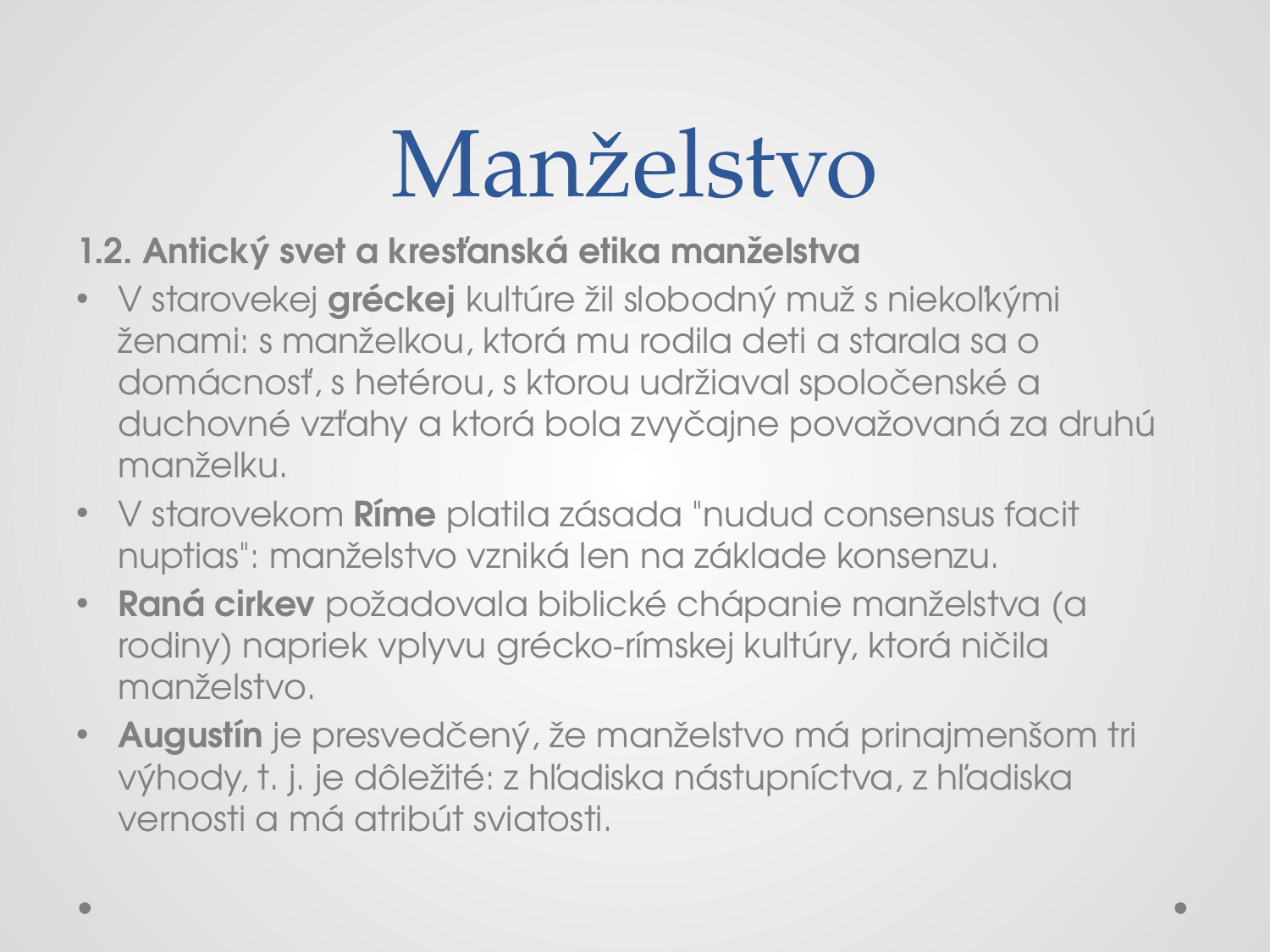

# Manželstvo
1.2. Antický svet a kresťanská etika manželstva
V starovekej gréckej kultúre žil slobodný muž s niekoľkými ženami: s manželkou, ktorá mu rodila deti a starala sa o domácnosť, s hetérou, s ktorou udržiaval spoločenské a duchovné vzťahy a ktorá bola zvyčajne považovaná za druhú manželku.
V starovekom Ríme platila zásada "nudud consensus facit nuptias": manželstvo vzniká len na základe konsenzu.
Raná cirkev požadovala biblické chápanie manželstva (a rodiny) napriek vplyvu grécko-rímskej kultúry, ktorá ničila manželstvo.
Augustín je presvedčený, že manželstvo má prinajmenšom tri výhody, t. j. je dôležité: z hľadiska nástupníctva, z hľadiska vernosti a má atribút sviatosti.